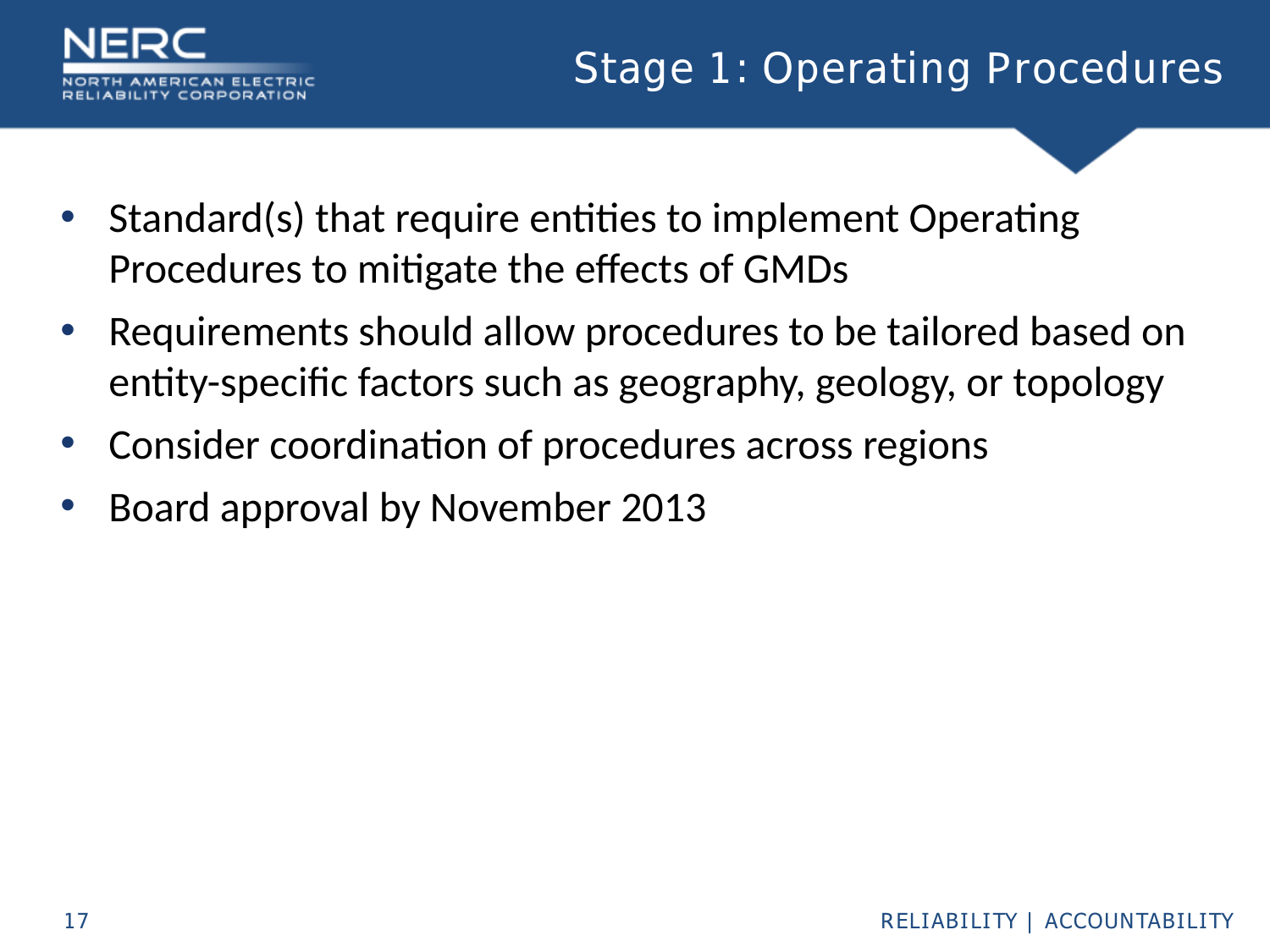

# Stage 1: Operating Procedures
Standard(s) that require entities to implement Operating Procedures to mitigate the effects of GMDs
Requirements should allow procedures to be tailored based on entity-specific factors such as geography, geology, or topology
Consider coordination of procedures across regions
Board approval by November 2013